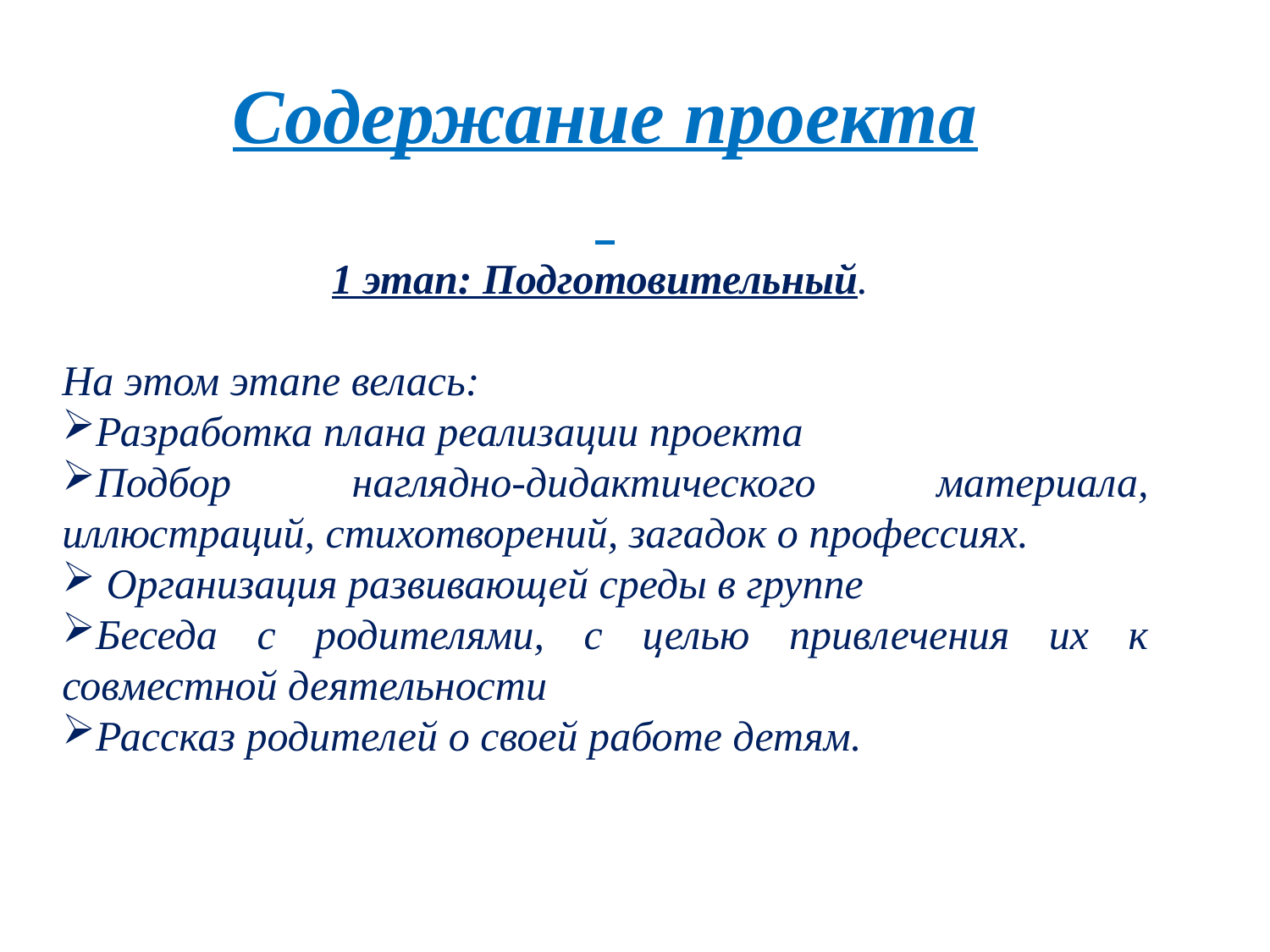

Содержание проекта

1 этап: Подготовительный.

На этом этапе велась:
Разработка плана реализации проекта
Подбор наглядно-дидактического материала, иллюстраций, стихотворений, загадок о профессиях.
 Организация развивающей среды в группе
Беседа с родителями, с целью привлечения их к совместной деятельности
Рассказ родителей о своей работе детям.